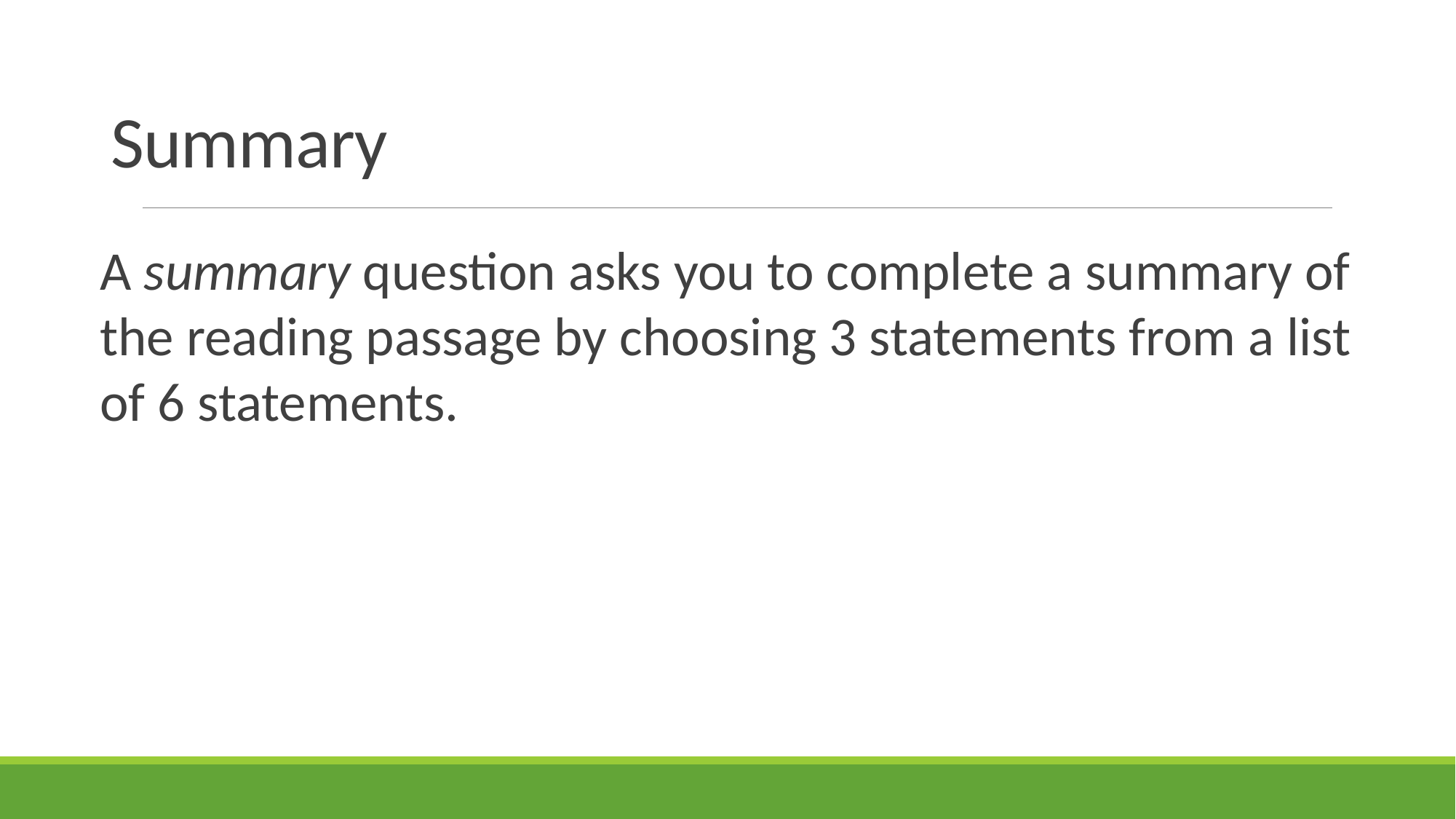

# Summary
A summary question asks you to complete a summary of the reading passage by choosing 3 statements from a list of 6 statements.